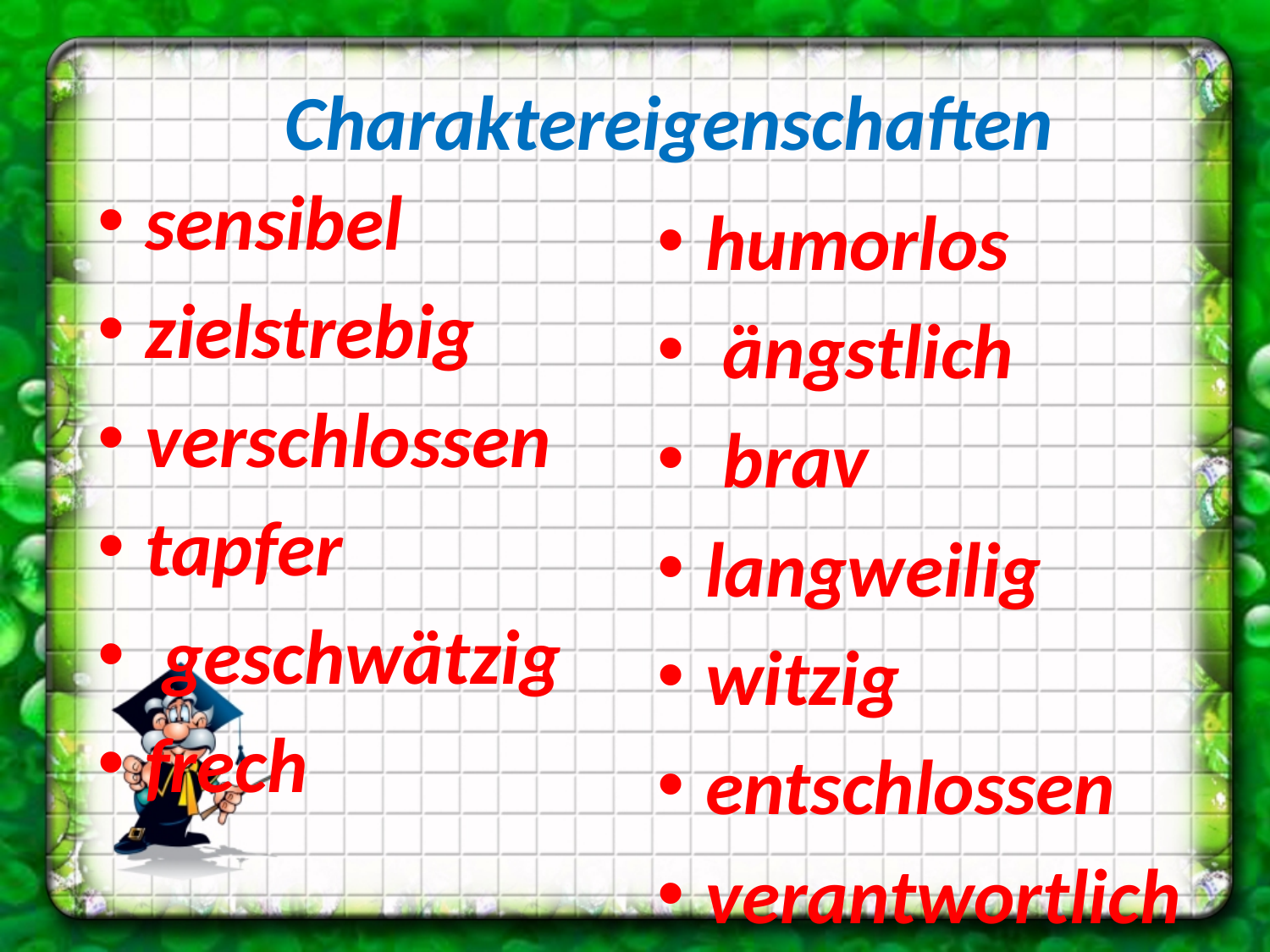

Charaktereigenschaften
sensibel
zielstrebig
verschlossen
tapfer
 geschwätzig
frech
humorlos
 ängstlich
 brav
langweilig
witzig
entschlossen
verantwortlich